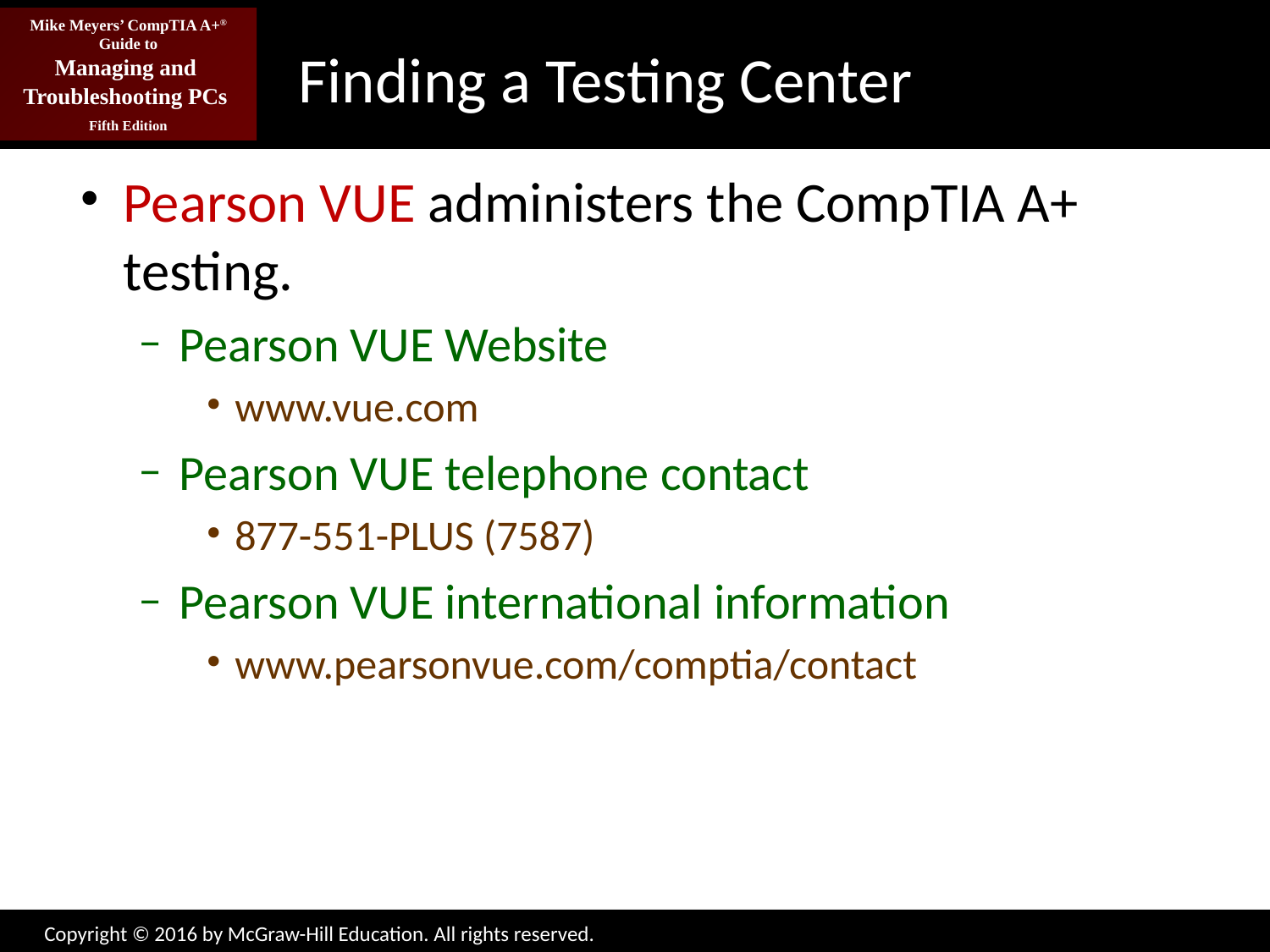

# Finding a Testing Center
Pearson VUE administers the CompTIA A+ testing.
Pearson VUE Website
www.vue.com
Pearson VUE telephone contact
877-551-PLUS (7587)
Pearson VUE international information
www.pearsonvue.com/comptia/contact